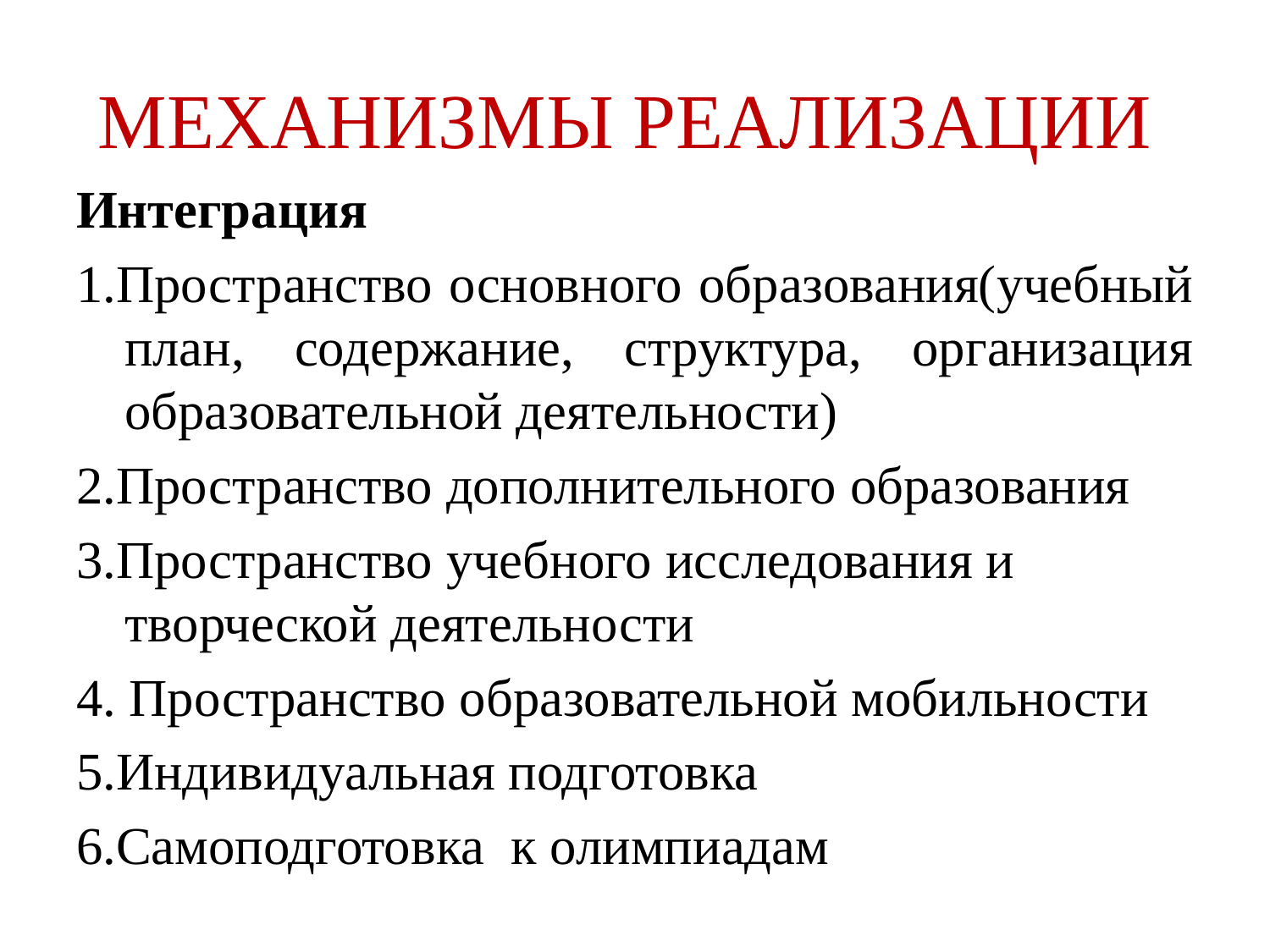

# МЕХАНИЗМЫ РЕАЛИЗАЦИИ
Интеграция
1.Пространство основного образования(учебный план, содержание, структура, организация образовательной деятельности)
2.Пространство дополнительного образования
3.Пространство учебного исследования и творческой деятельности
4. Пространство образовательной мобильности
5.Индивидуальная подготовка
6.Самоподготовка  к олимпиадам